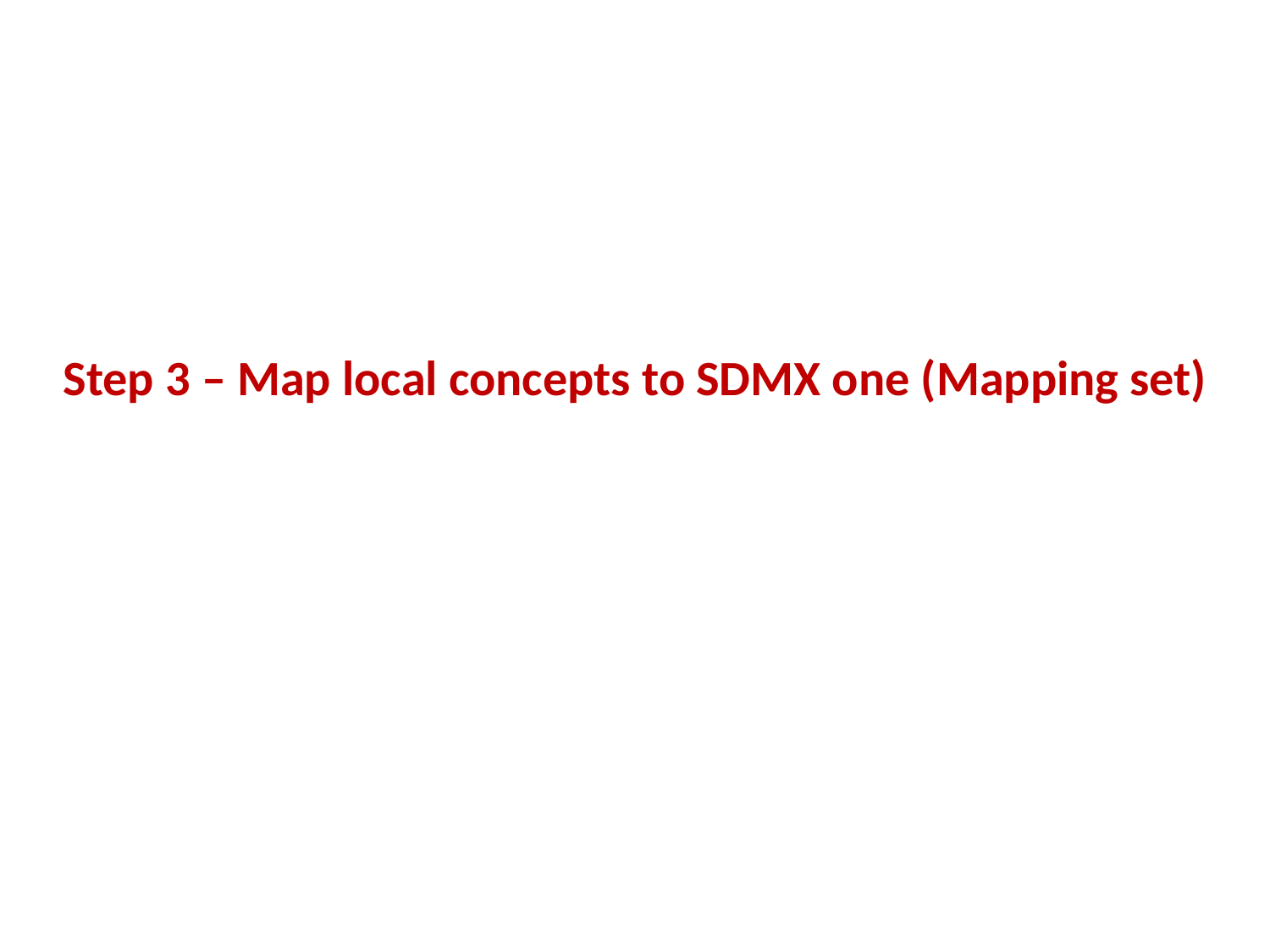

Step 3 – Map local concepts to SDMX one (Mapping set)